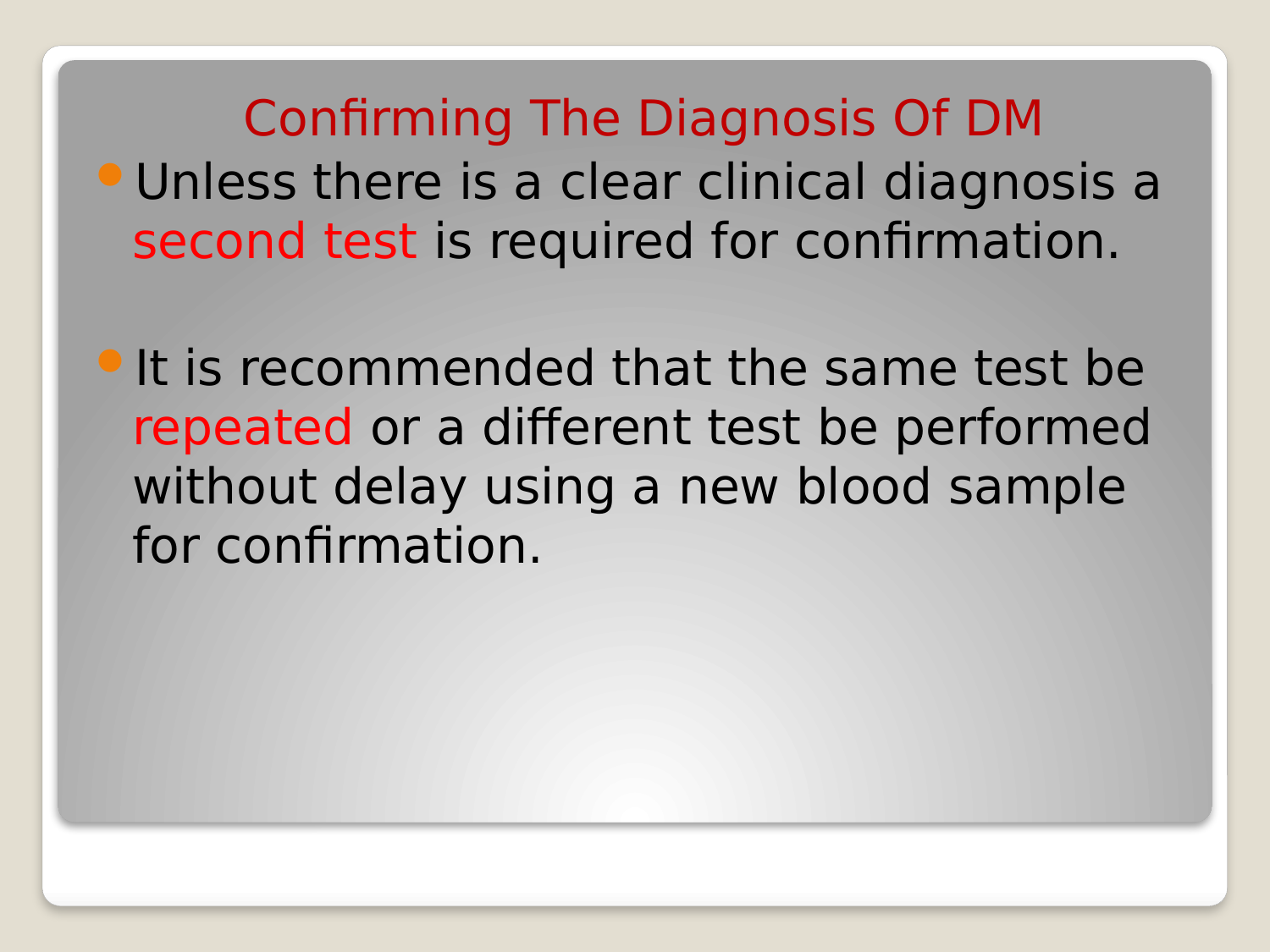

Confirming The Diagnosis Of DM
Unless there is a clear clinical diagnosis a second test is required for confirmation.

It is recommended that the same test be repeated or a different test be performed without delay using a new blood sample for confirmation.